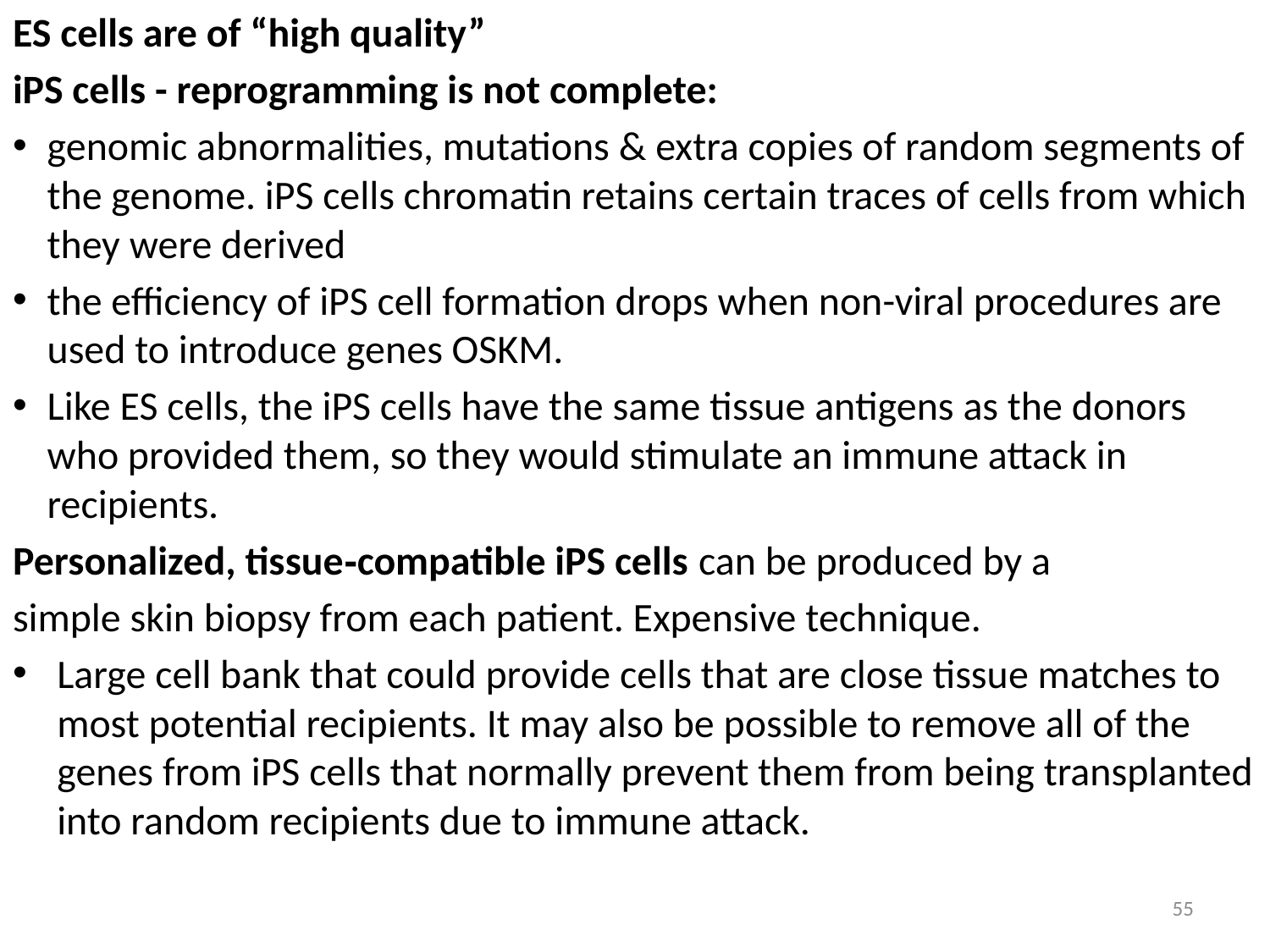

ES cells are of “high quality”
iPS cells - reprogramming is not complete:
genomic abnormalities, mutations & extra copies of random segments of the genome. iPS cells chromatin retains certain traces of cells from which they were derived
the efficiency of iPS cell formation drops when non-viral procedures are used to introduce genes OSKM.
Like ES cells, the iPS cells have the same tissue antigens as the donors who provided them, so they would stimulate an immune attack in recipients.
Personalized, tissue‐compatible iPS cells can be produced by a
simple skin biopsy from each patient. Expensive technique.
Large cell bank that could provide cells that are close tissue matches to most potential recipients. It may also be possible to remove all of the genes from iPS cells that normally prevent them from being transplanted into random recipients due to immune attack.

55